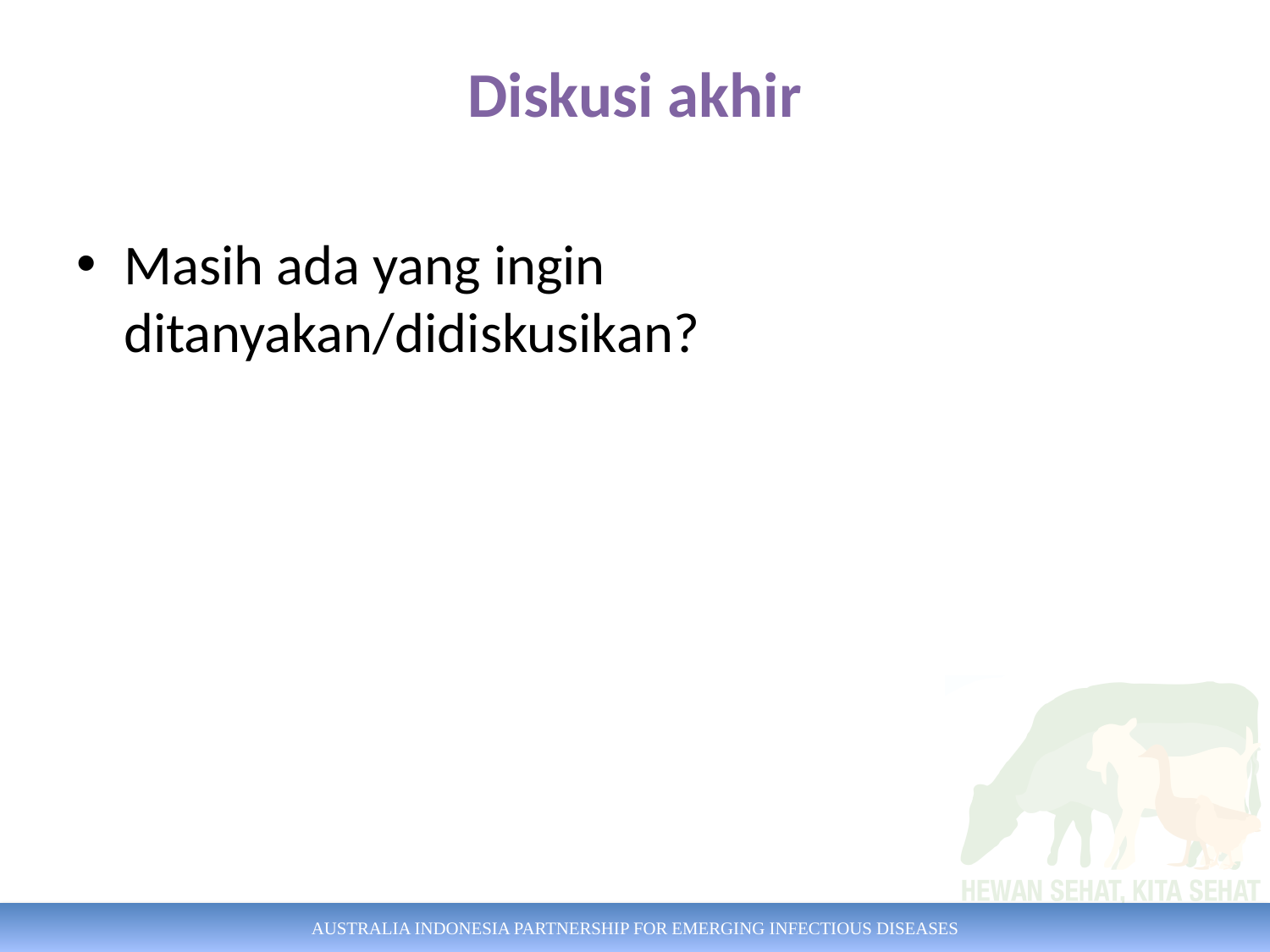

# Diskusi akhir
Masih ada yang ingin ditanyakan/didiskusikan?